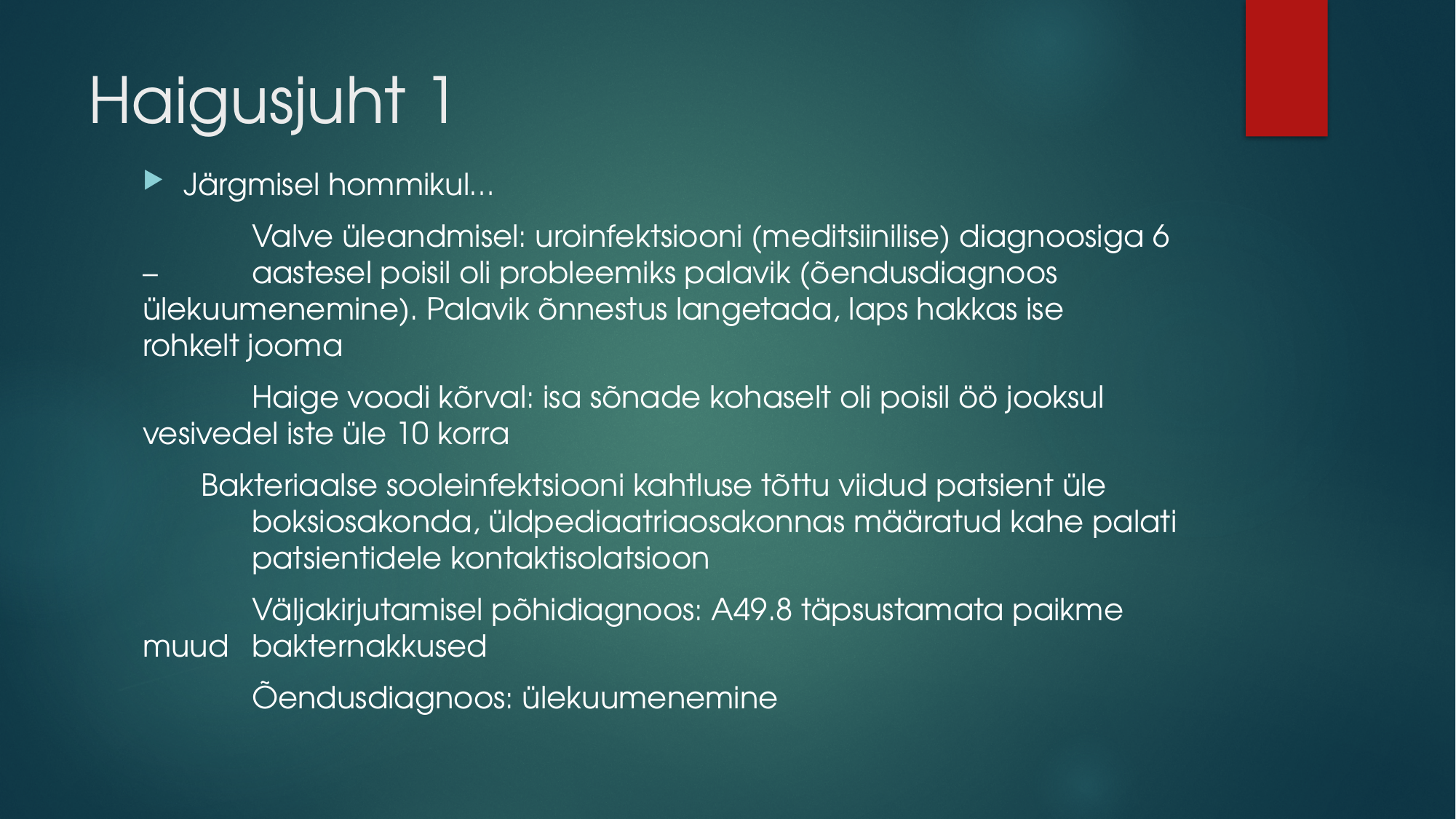

# Haigusjuht 1
Järgmisel hommikul…
	Valve üleandmisel: uroinfektsiooni (meditsiinilise) diagnoosiga 6 – 	aastesel poisil oli probleemiks palavik (õendusdiagnoos 	ülekuumenemine). Palavik õnnestus langetada, laps hakkas ise 	rohkelt jooma
	Haige voodi kõrval: isa sõnade kohaselt oli poisil öö jooksul 	vesivedel iste üle 10 korra
       Bakteriaalse sooleinfektsiooni kahtluse tõttu viidud patsient üle    	boksiosakonda, üldpediaatriaosakonnas määratud kahe palati       	patsientidele kontaktisolatsioon
	Väljakirjutamisel põhidiagnoos: A49.8 täpsustamata paikme muud 	bakternakkused
	Õendusdiagnoos: ülekuumenemine